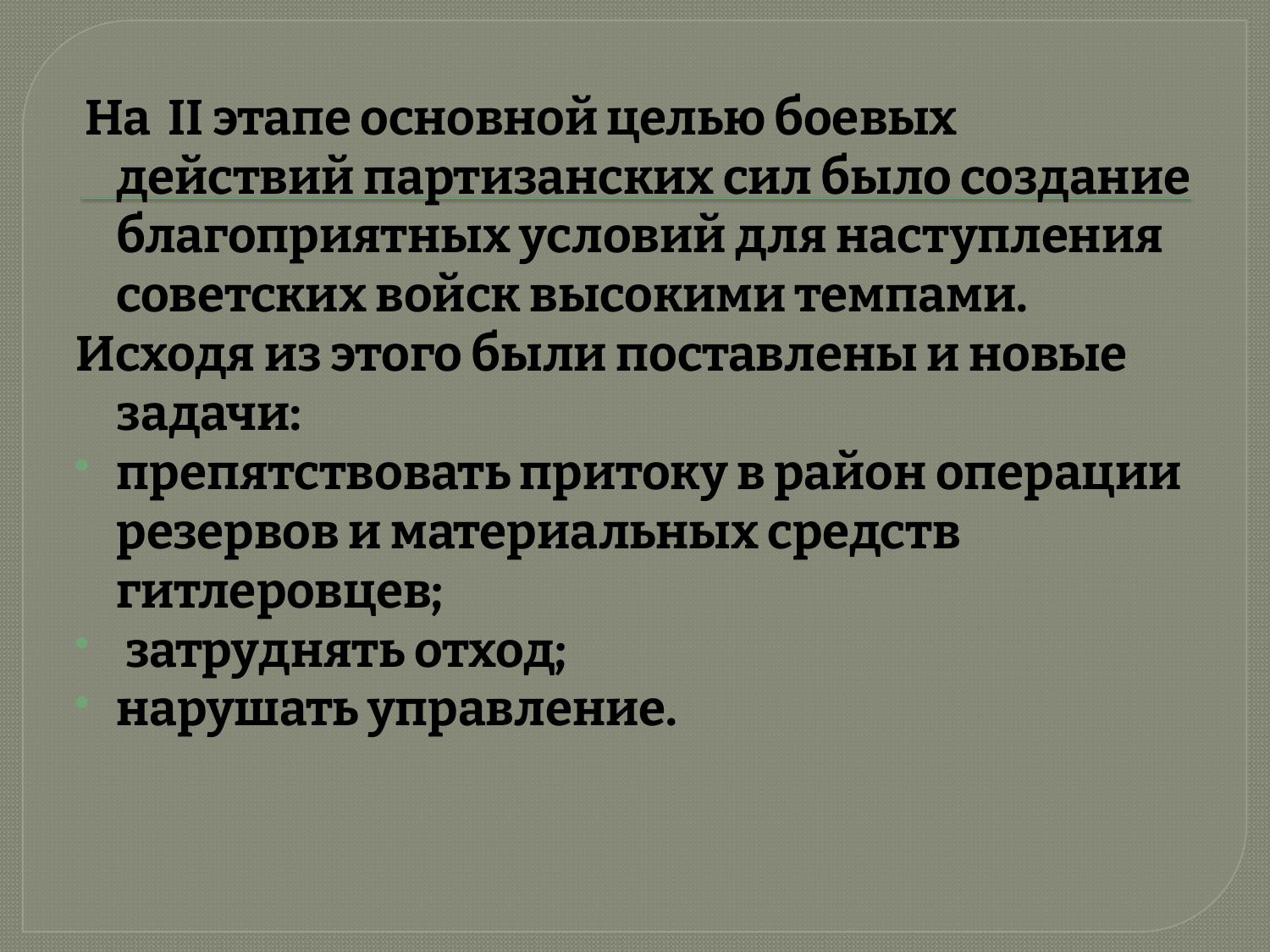

#
 На  II этапе основной целью боевых действий партизанских сил было создание благоприятных условий для наступления советских войск высокими темпами.
Исходя из этого были поставлены и новые задачи:
препятствовать притоку в район операции резервов и материальных средств гитлеровцев;
 затруднять отход;
нарушать управление.